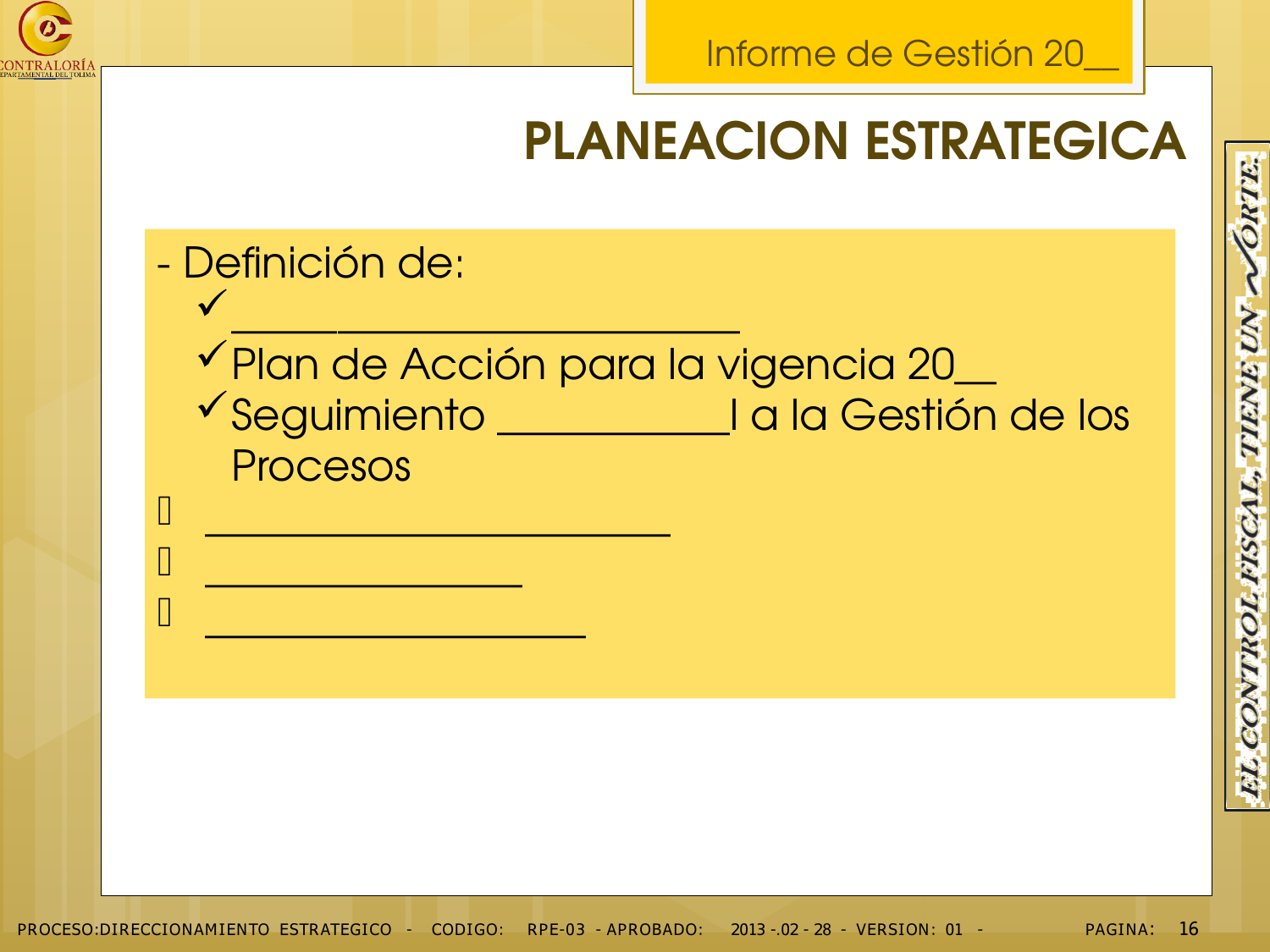

# PLANEACION ESTRATEGICA
- Definición de:
________________________
Plan de Acción para la vigencia 20__
Seguimiento ___________l a la Gestión de los Procesos
______________________
_______________
__________________

SISTEMA DE GESTION DE CALIDAD – SGC –
- Se reorientó